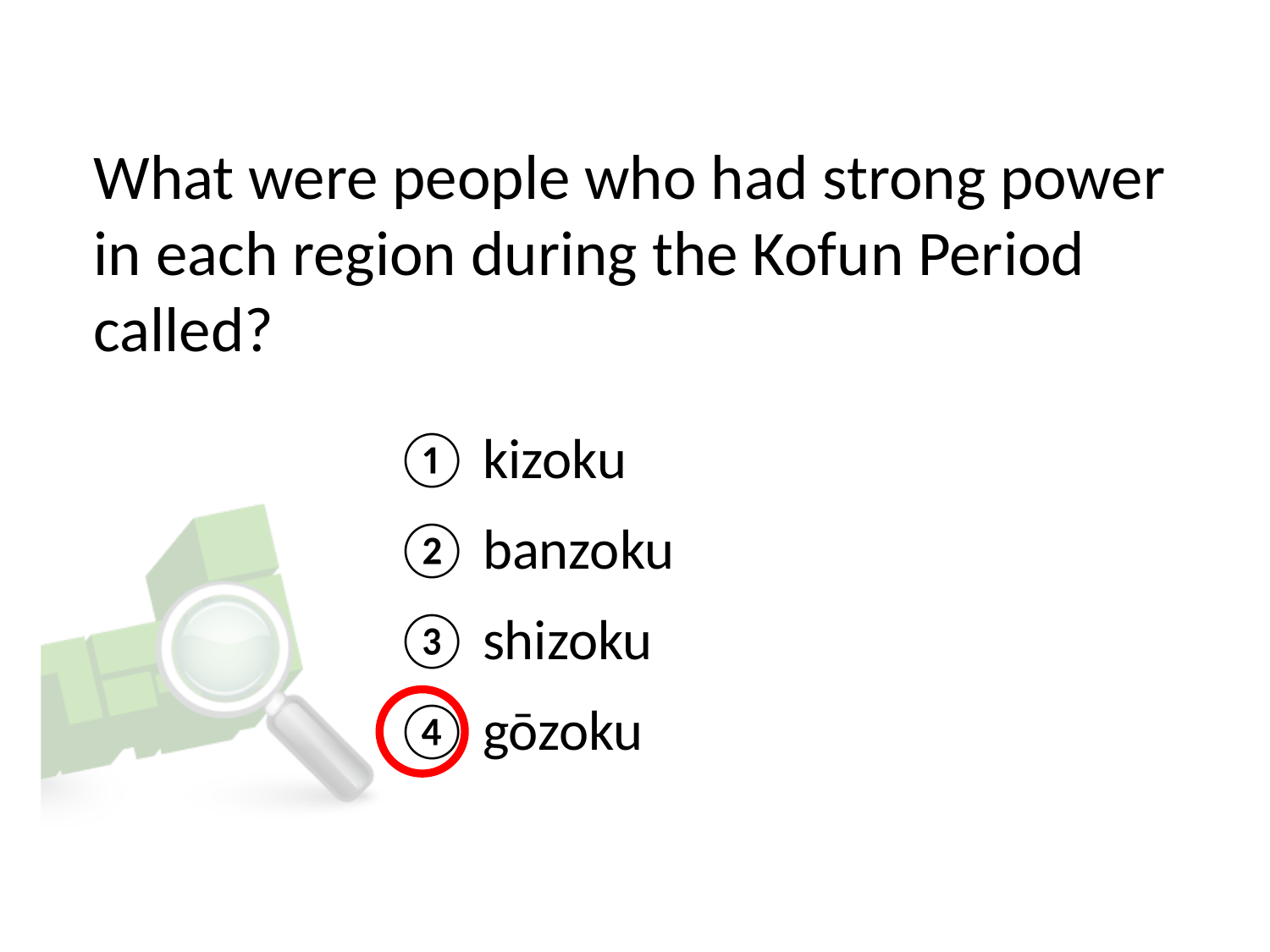

# What were people who had strong power in each region during the Kofun Period called?
① kizoku
② banzoku
③ shizoku
④ gōzoku